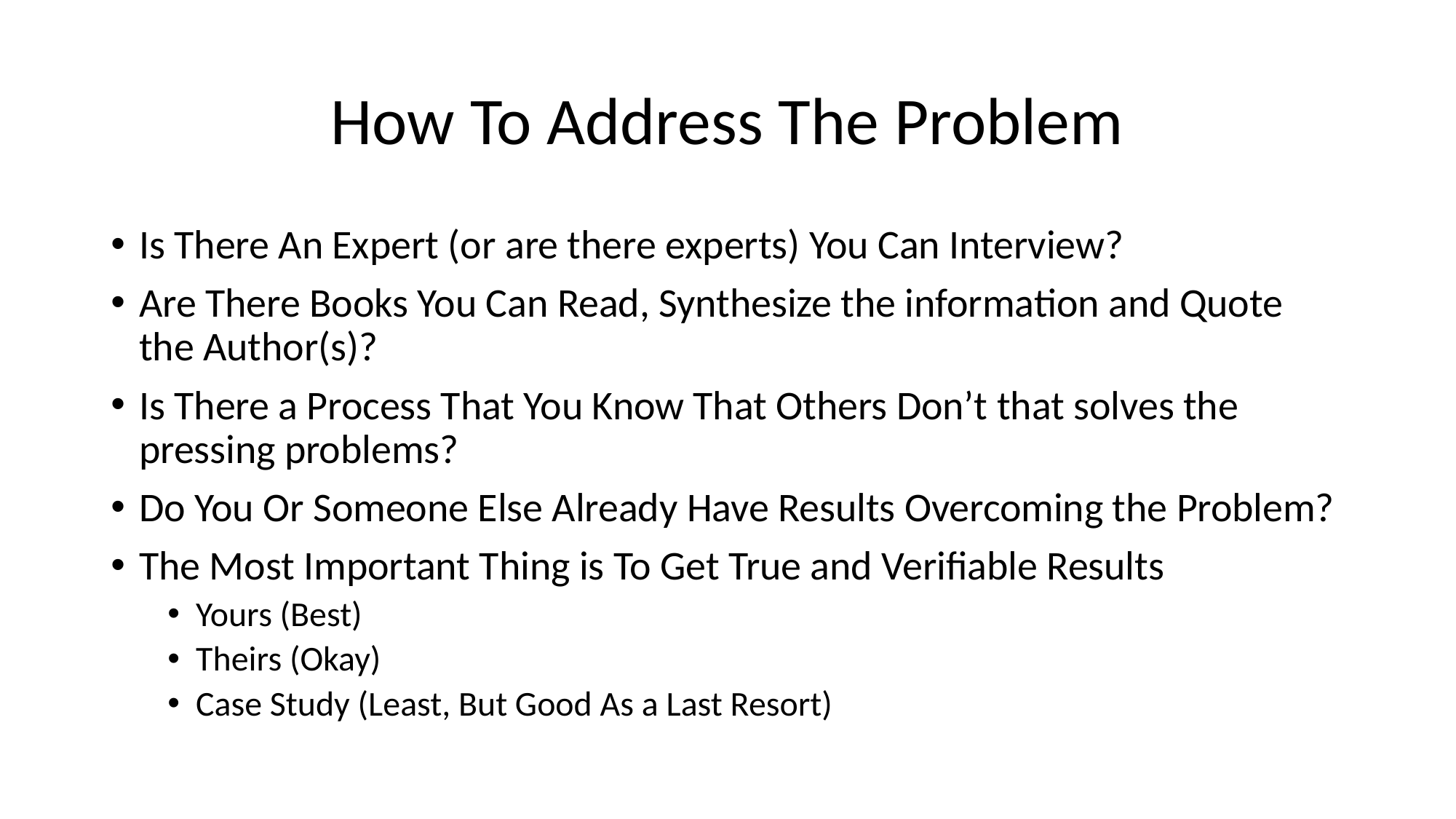

# How To Address The Problem
Is There An Expert (or are there experts) You Can Interview?
Are There Books You Can Read, Synthesize the information and Quote the Author(s)?
Is There a Process That You Know That Others Don’t that solves the pressing problems?
Do You Or Someone Else Already Have Results Overcoming the Problem?
The Most Important Thing is To Get True and Verifiable Results
Yours (Best)
Theirs (Okay)
Case Study (Least, But Good As a Last Resort)